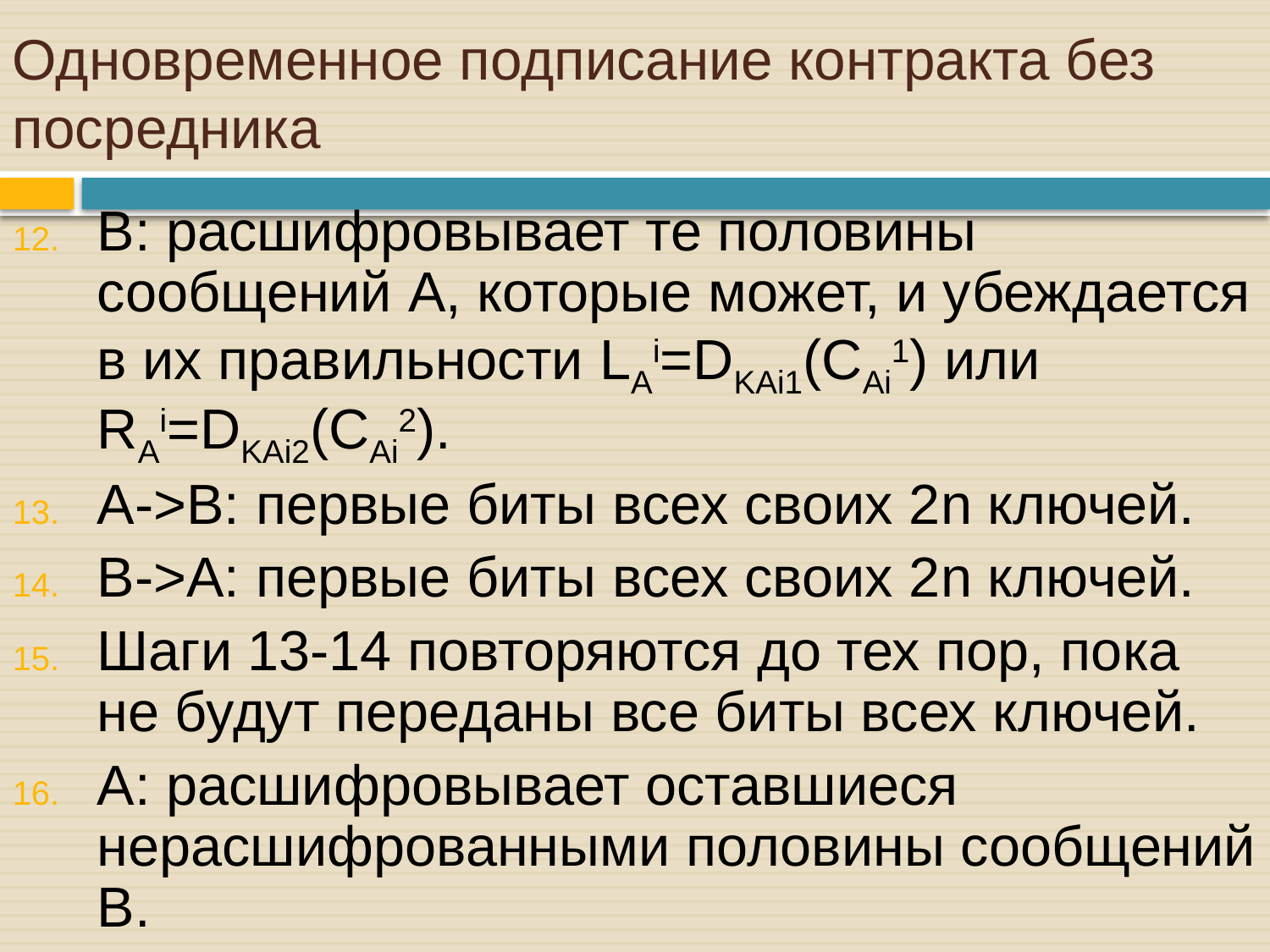

# Одновременное подписание контракта без посредника
B: расшифровывает те половины сообщений A, которые может, и убеждается в их правильности LAi=DKAi1(CAi1) или RAi=DKAi2(CAi2).
A->B: первые биты всех своих 2n ключей.
B->A: первые биты всех своих 2n ключей.
Шаги 13-14 повторяются до тех пор, пока не будут переданы все биты всех ключей.
A: расшифровывает оставшиеся нерасшифрованными половины сообщений B.